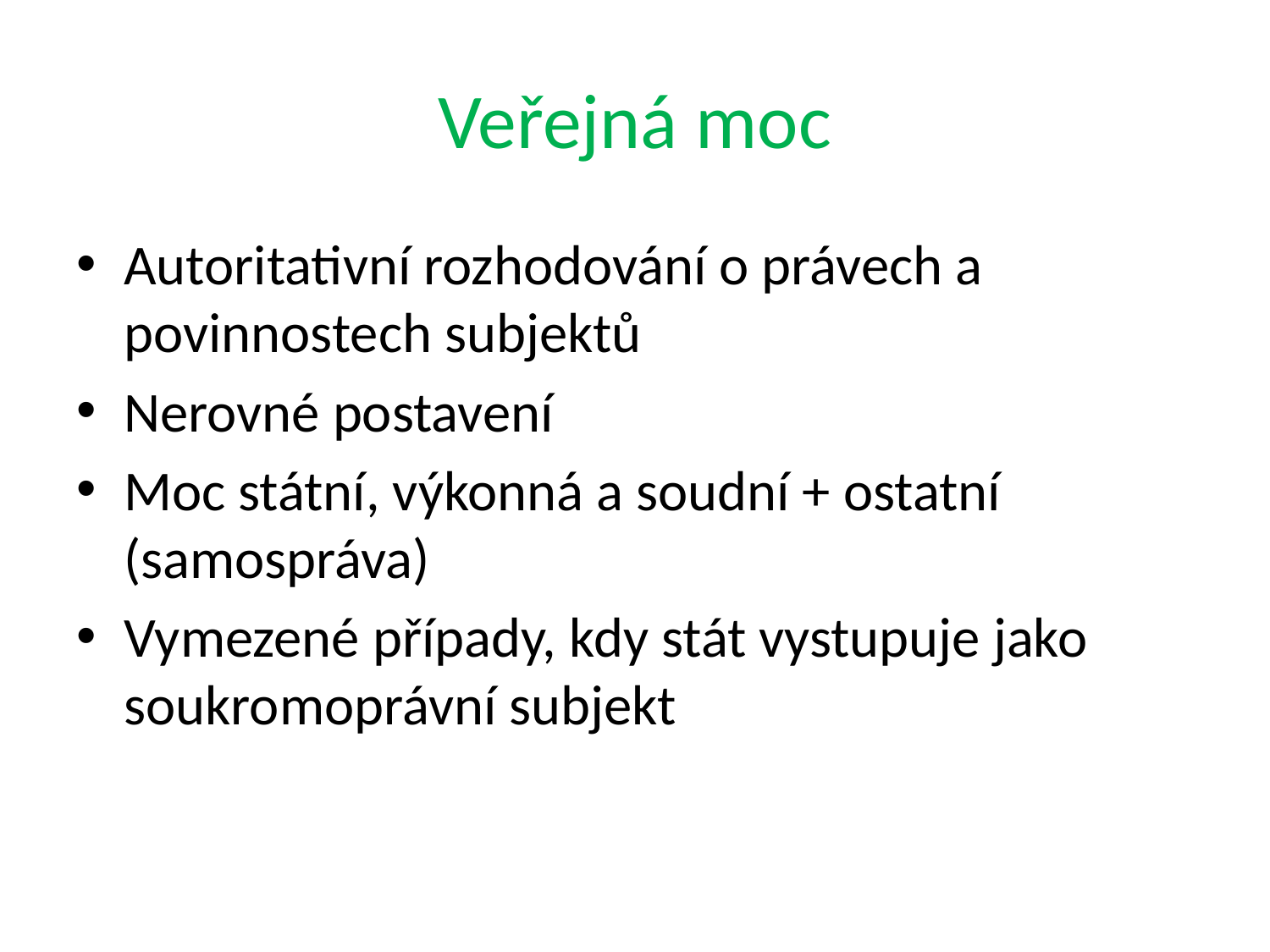

# Veřejná moc
Autoritativní rozhodování o právech a povinnostech subjektů
Nerovné postavení
Moc státní, výkonná a soudní + ostatní (samospráva)
Vymezené případy, kdy stát vystupuje jako soukromoprávní subjekt